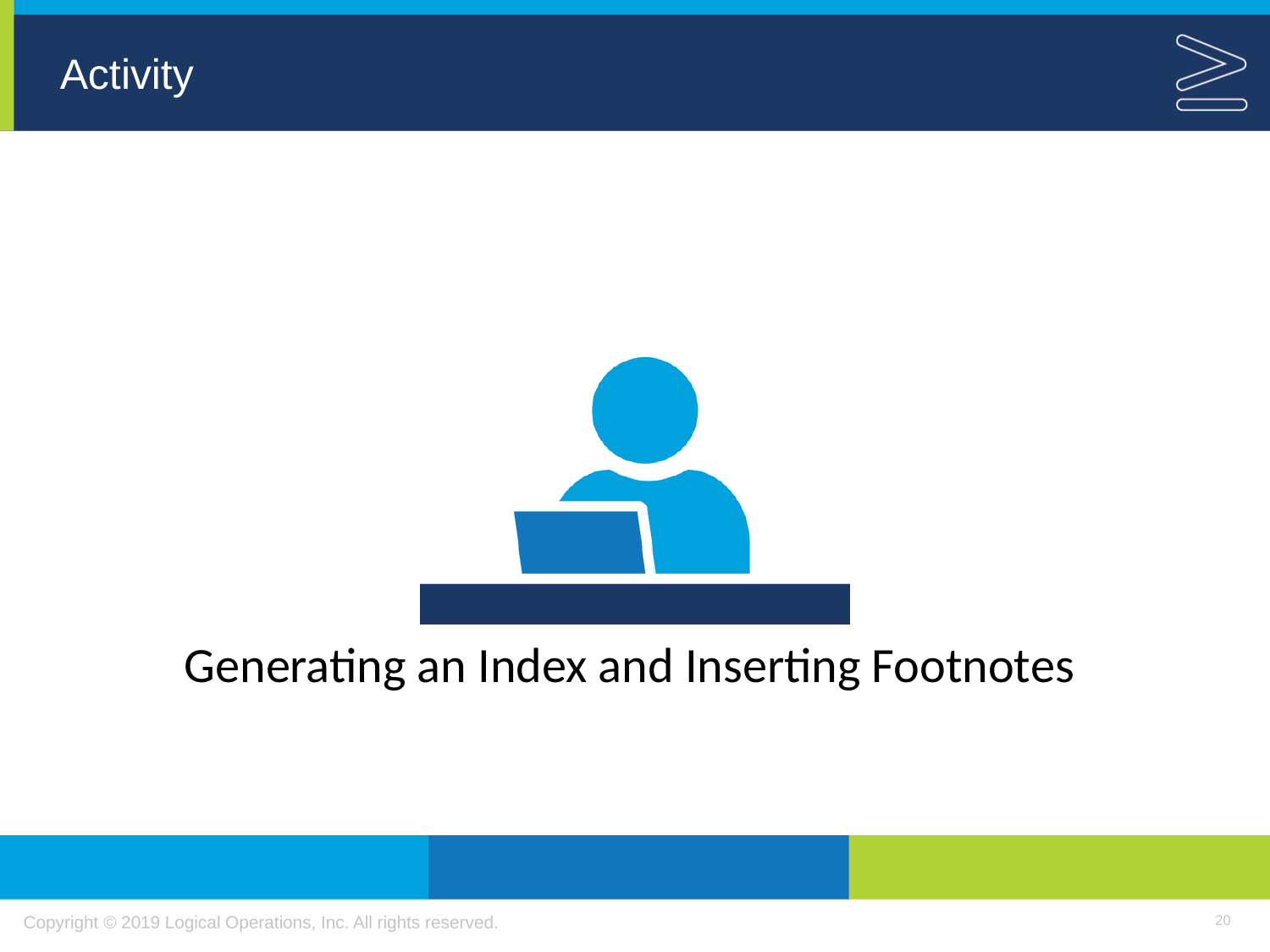

Generating an Index and Inserting Footnotes
20